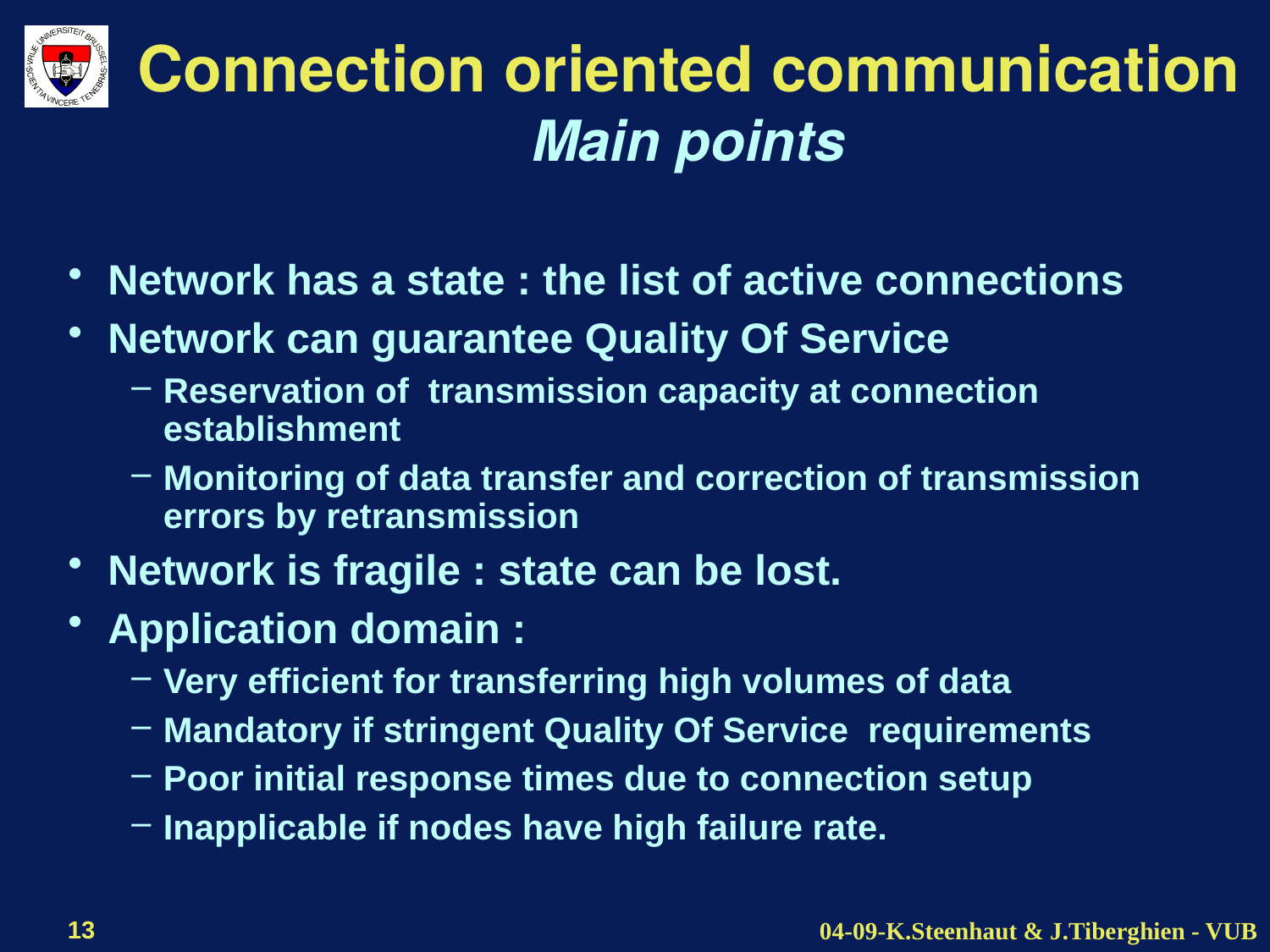

# Connection oriented communication Main points
Network has a state : the list of active connections
Network can guarantee Quality Of Service
Reservation of  transmission capacity at connection establishment
Monitoring of data transfer and correction of transmission errors by retransmission
Network is fragile : state can be lost.
Application domain :
Very efficient for transferring high volumes of data
Mandatory if stringent Quality Of Service  requirements
Poor initial response times due to connection setup
Inapplicable if nodes have high failure rate.
13